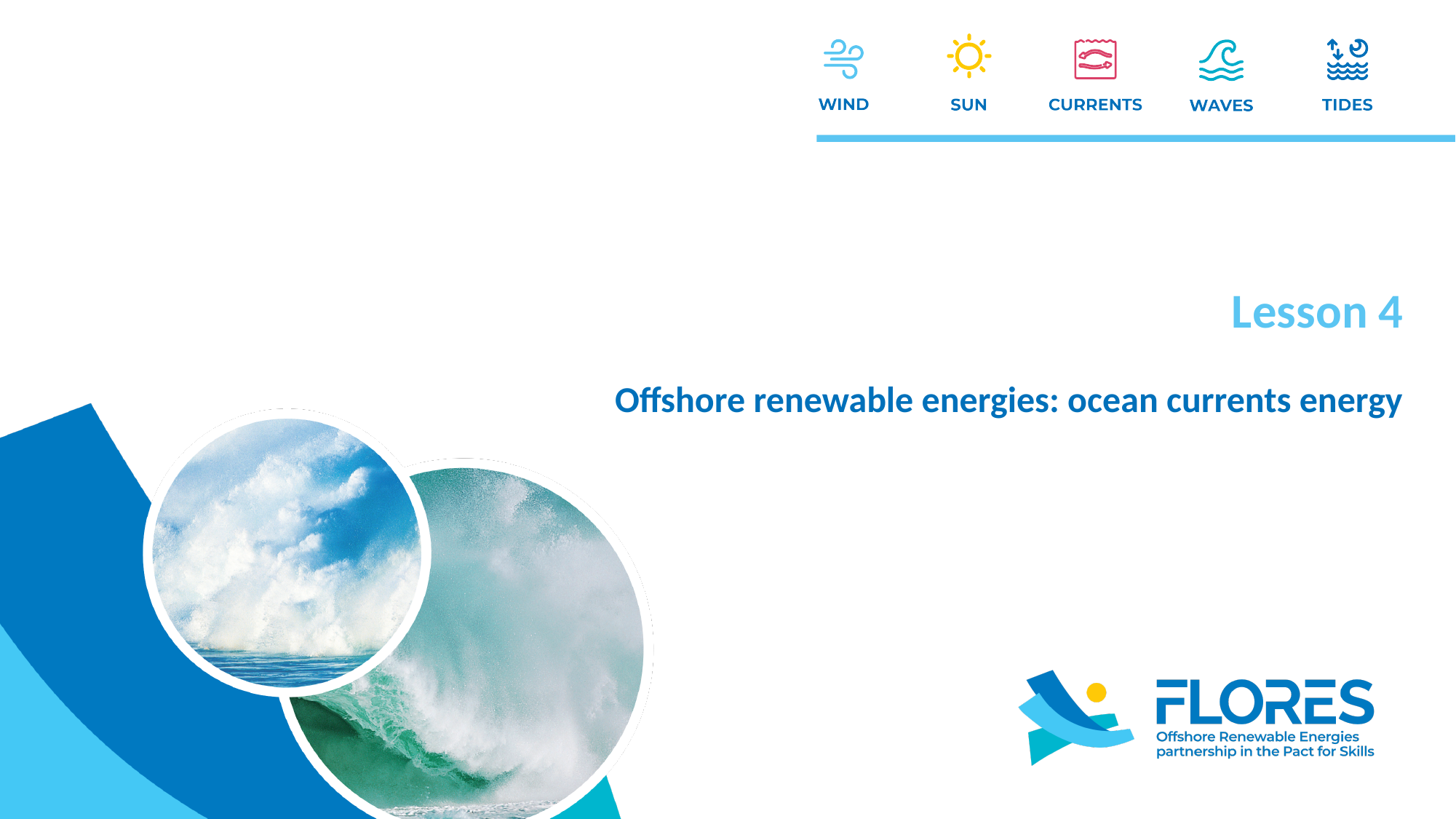

Lesson 4
Offshore renewable energies: ocean currents energy